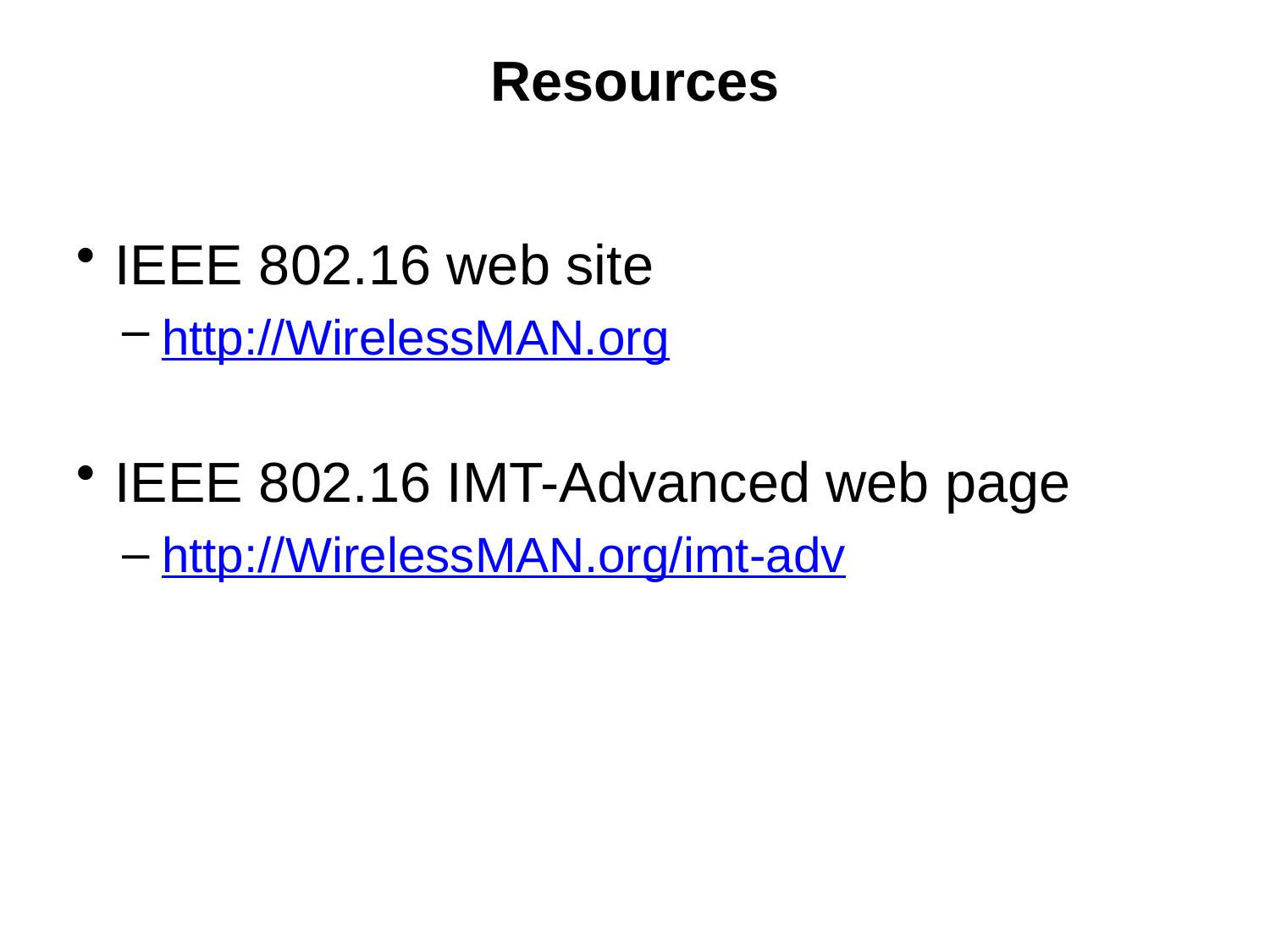

# Resources
IEEE 802.16 web site
http://WirelessMAN.org

IEEE 802.16 IMT-Advanced web page
http://WirelessMAN.org/imt-adv